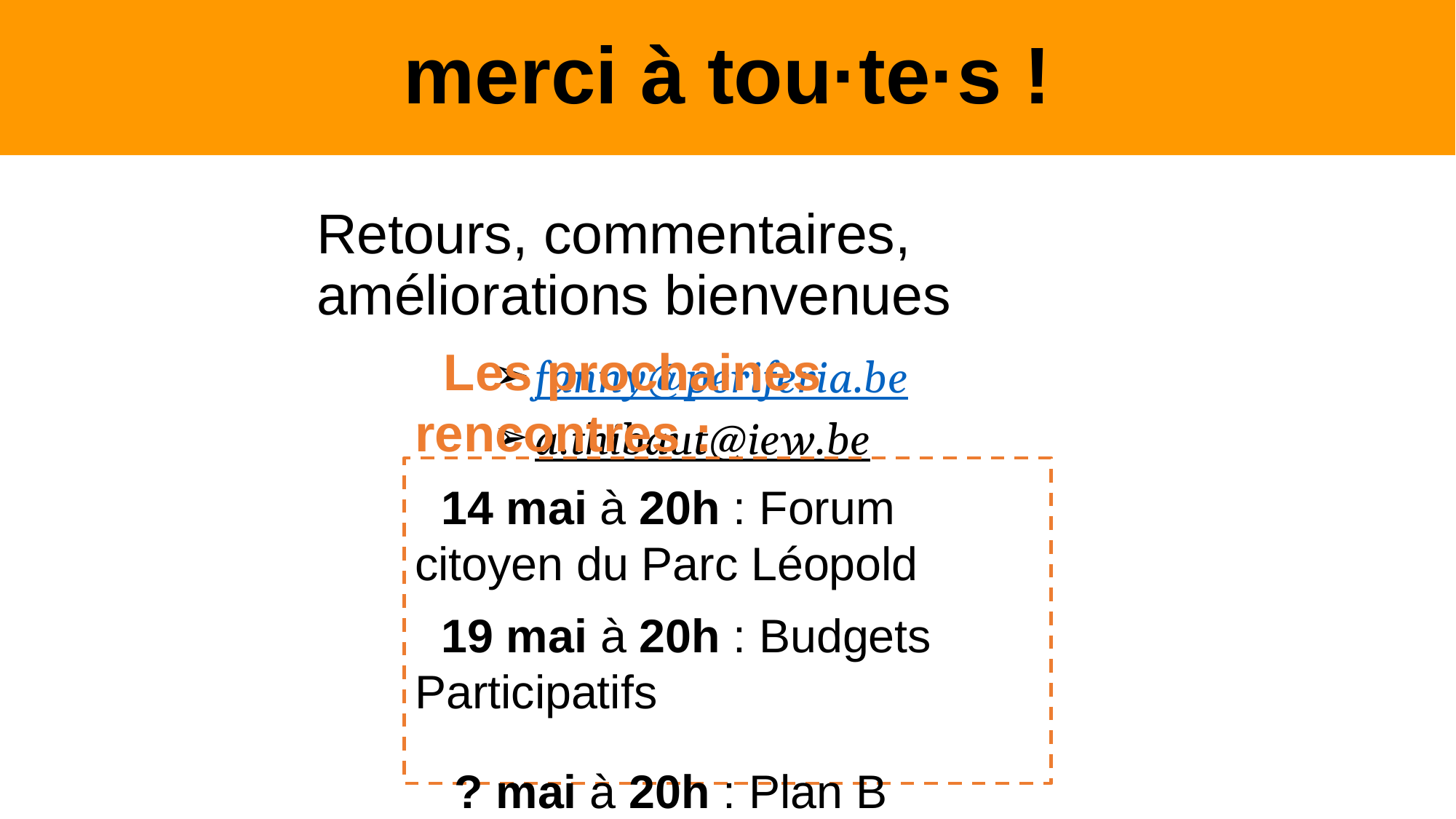

# merci à tou·te·s !
Retours, commentaires, améliorations bienvenues
fanny@periferia.be
a.thibaut@iew.be

  Les prochaines rencontres :
  14 mai à 20h : Forum citoyen du Parc Léopold
  19 mai à 20h : Budgets Participatifs
   ? mai à 20h : Plan B Brussels